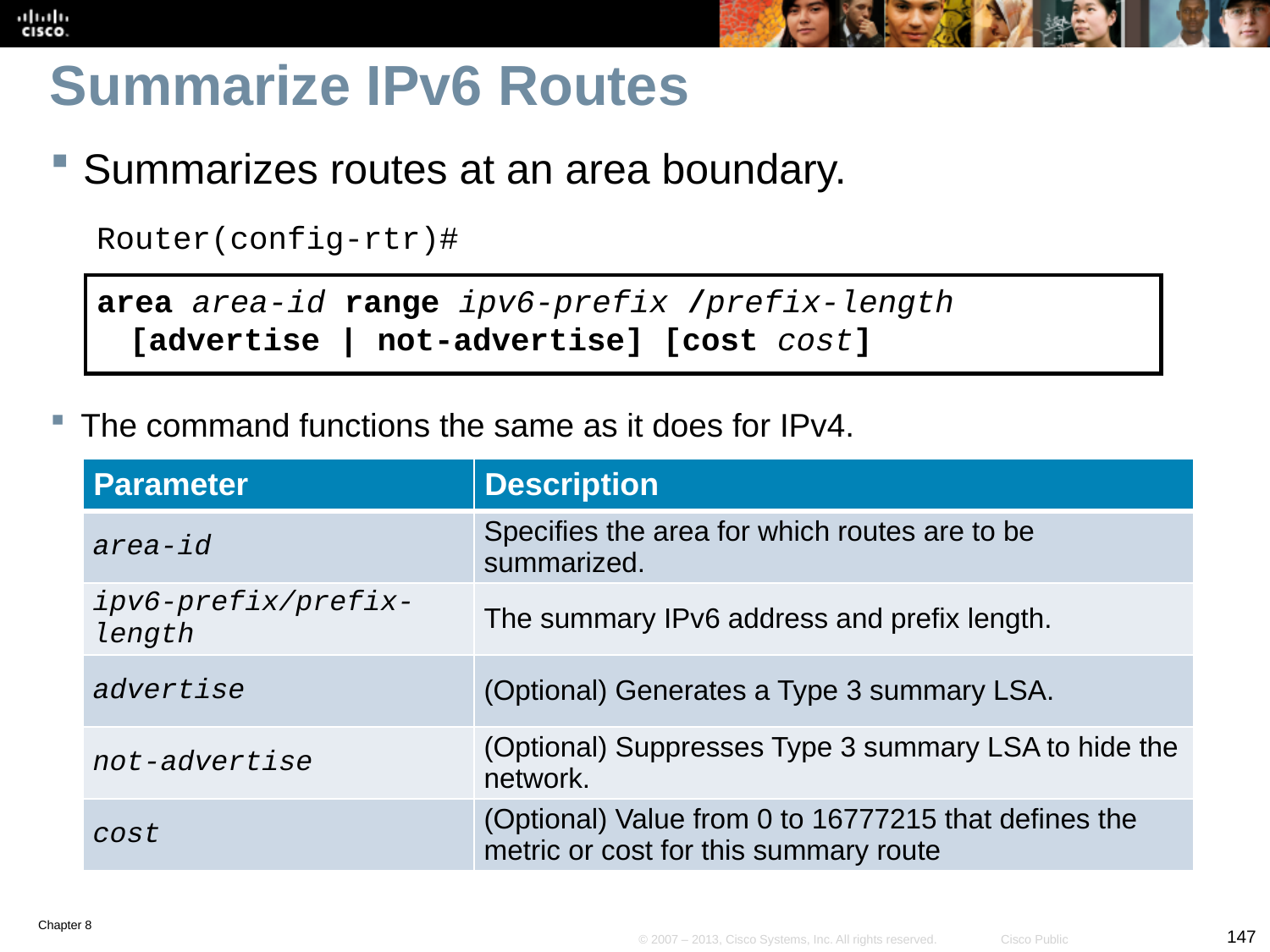

# Summarize IPv6 Routes
Summarizes routes at an area boundary.
Router(config-rtr)#
area area-id range ipv6-prefix /prefix-length [advertise | not-advertise] [cost cost]
The command functions the same as it does for IPv4.
| Parameter | Description |
| --- | --- |
| area-id | Specifies the area for which routes are to be summarized. |
| ipv6-prefix/prefix-length | The summary IPv6 address and prefix length. |
| advertise | (Optional) Generates a Type 3 summary LSA. |
| not-advertise | (Optional) Suppresses Type 3 summary LSA to hide the network. |
| cost | (Optional) Value from 0 to 16777215 that defines the metric or cost for this summary route |